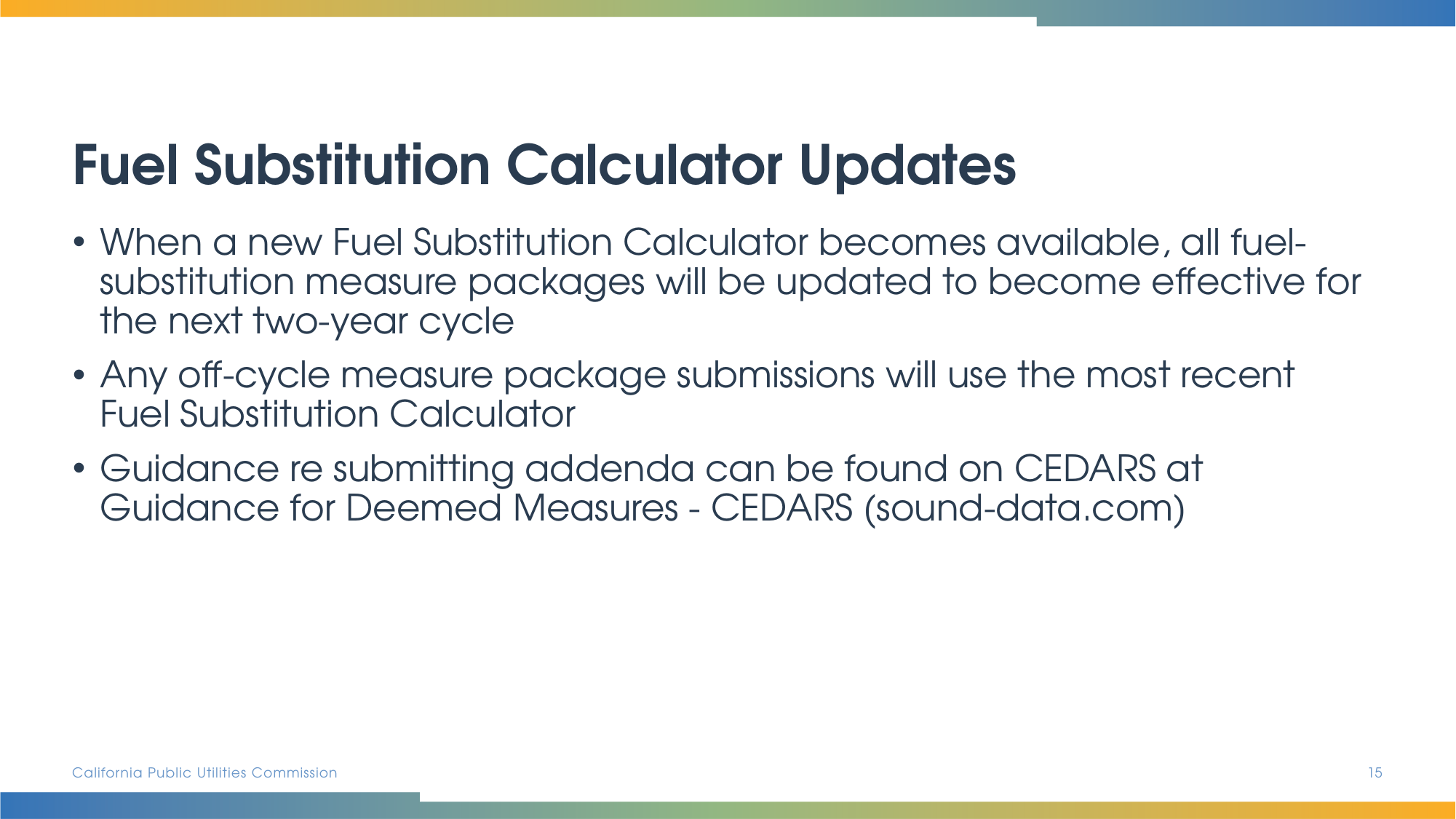

# Fuel Substitution Calculator Updates
When a new Fuel Substitution Calculator becomes available, all fuel-substitution measure packages will be updated to become effective for the next two-year cycle
Any off-cycle measure package submissions will use the most recent Fuel Substitution Calculator
Guidance re submitting addenda can be found on CEDARS at Guidance for Deemed Measures - CEDARS (sound-data.com)
15